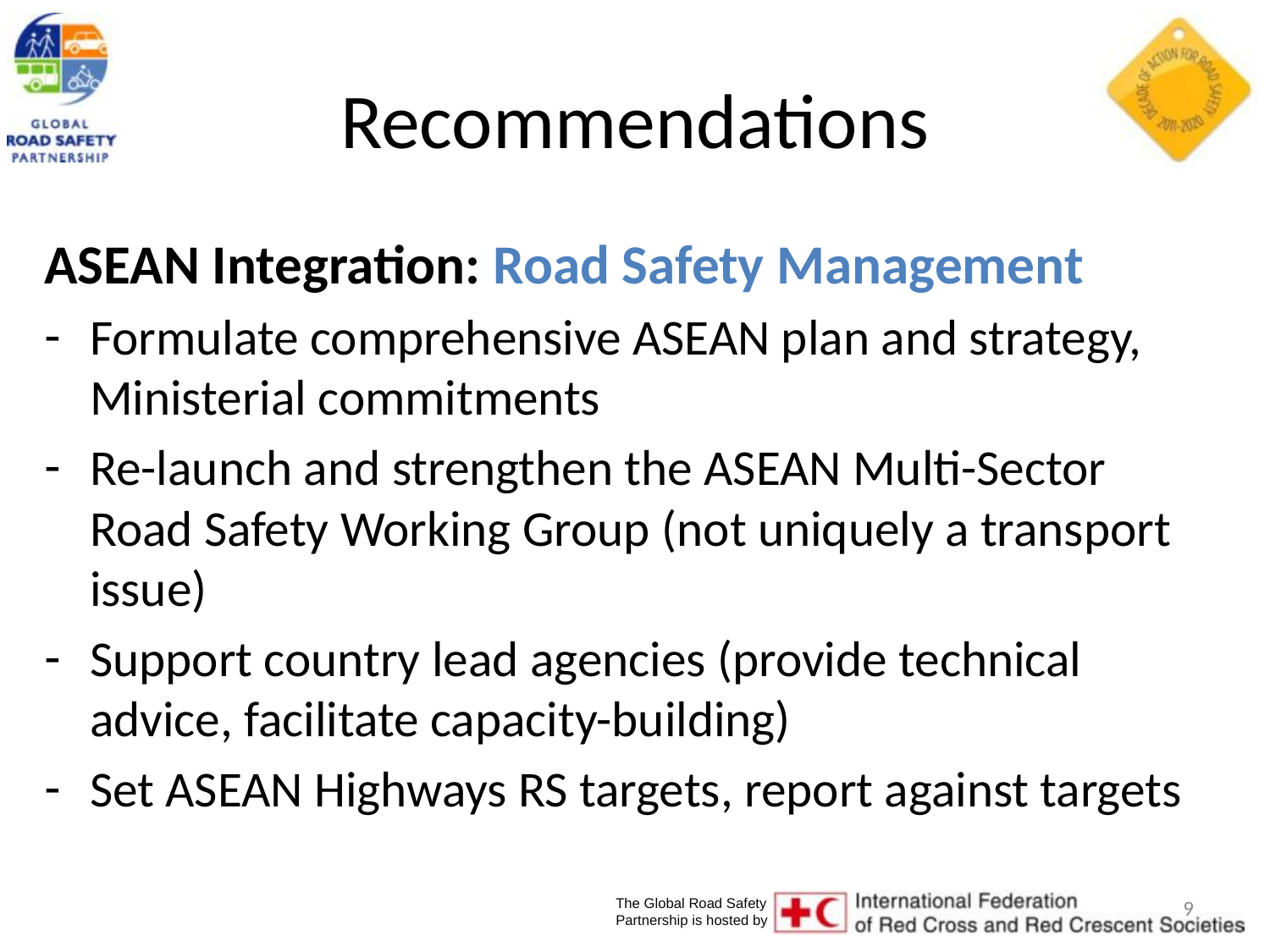

# Recommendations
ASEAN Integration: Road Safety Management
Formulate comprehensive ASEAN plan and strategy, Ministerial commitments
Re-launch and strengthen the ASEAN Multi-Sector Road Safety Working Group (not uniquely a transport issue)
Support country lead agencies (provide technical advice, facilitate capacity-building)
Set ASEAN Highways RS targets, report against targets

9